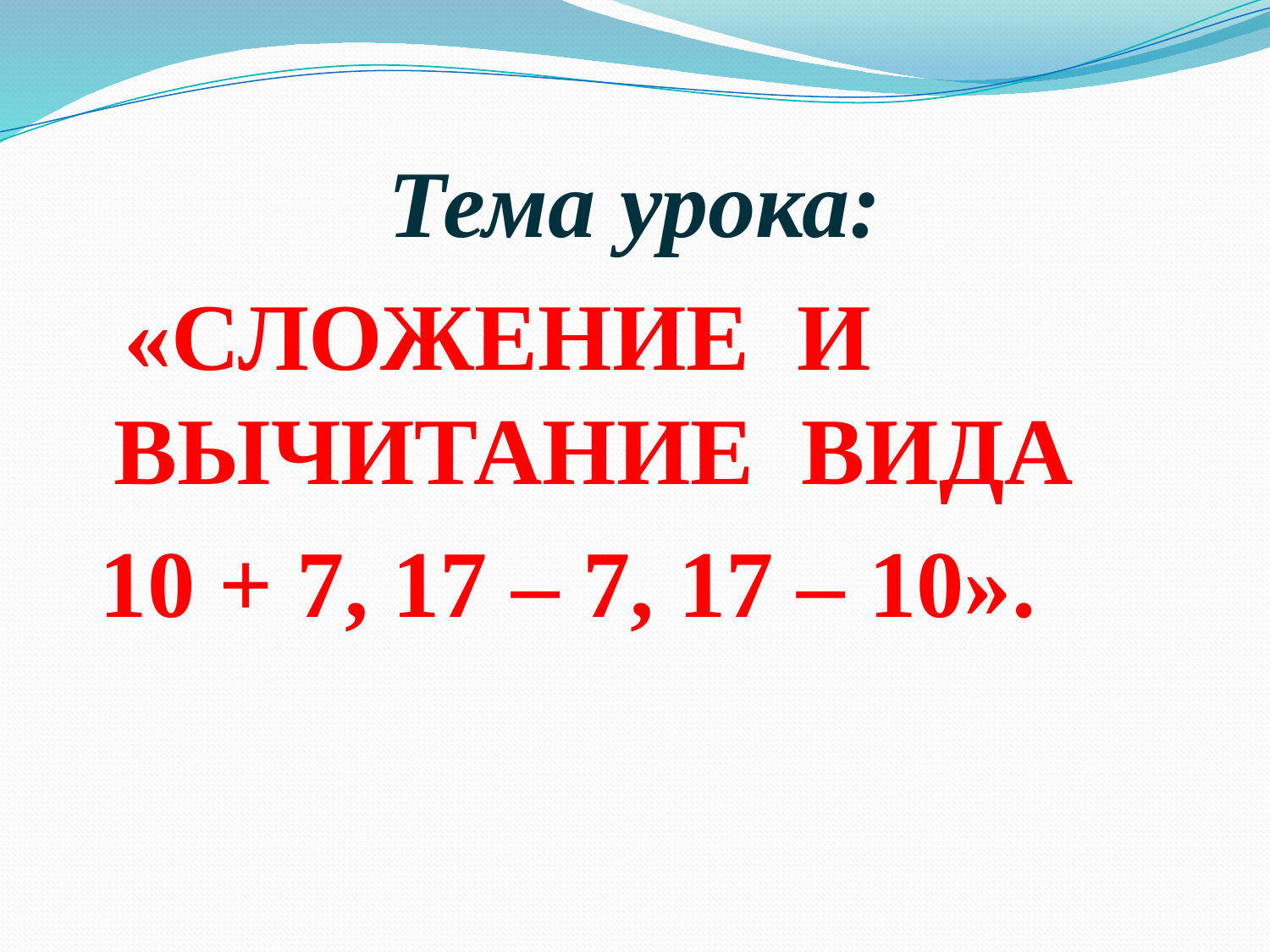

# Тема урока:
  «СЛОЖЕНИЕ  И ВЫЧИТАНИЕ  ВИДА
 10 + 7, 17 – 7, 17 – 10».